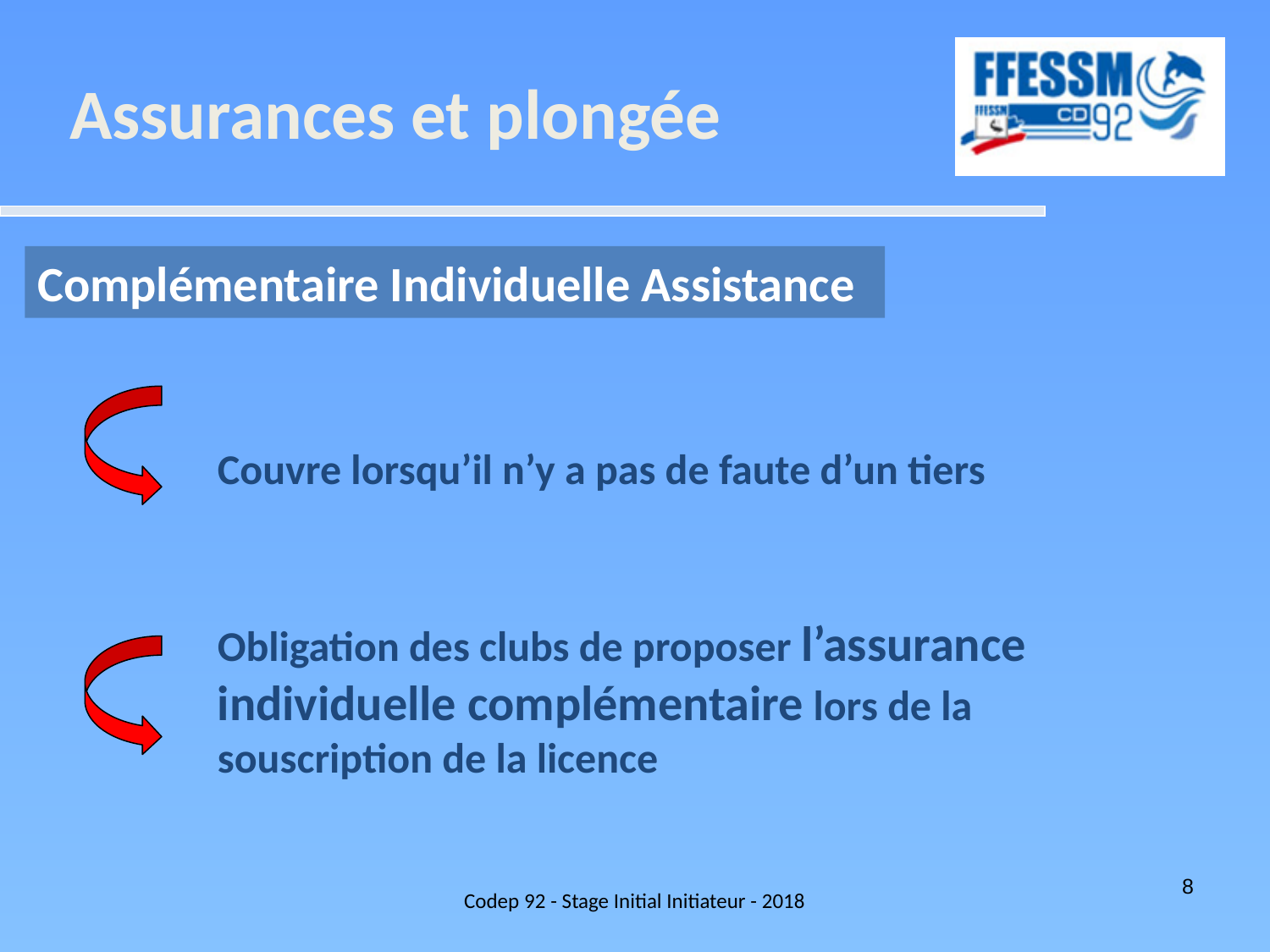

Assurances et plongée
Complémentaire Individuelle Assistance

Couvre lorsqu’il n’y a pas de faute d’un tiers
Obligation des clubs de proposer l’assurance individuelle complémentaire lors de la souscription de la licence

Codep 92 - Stage Initial Initiateur - 2018
8